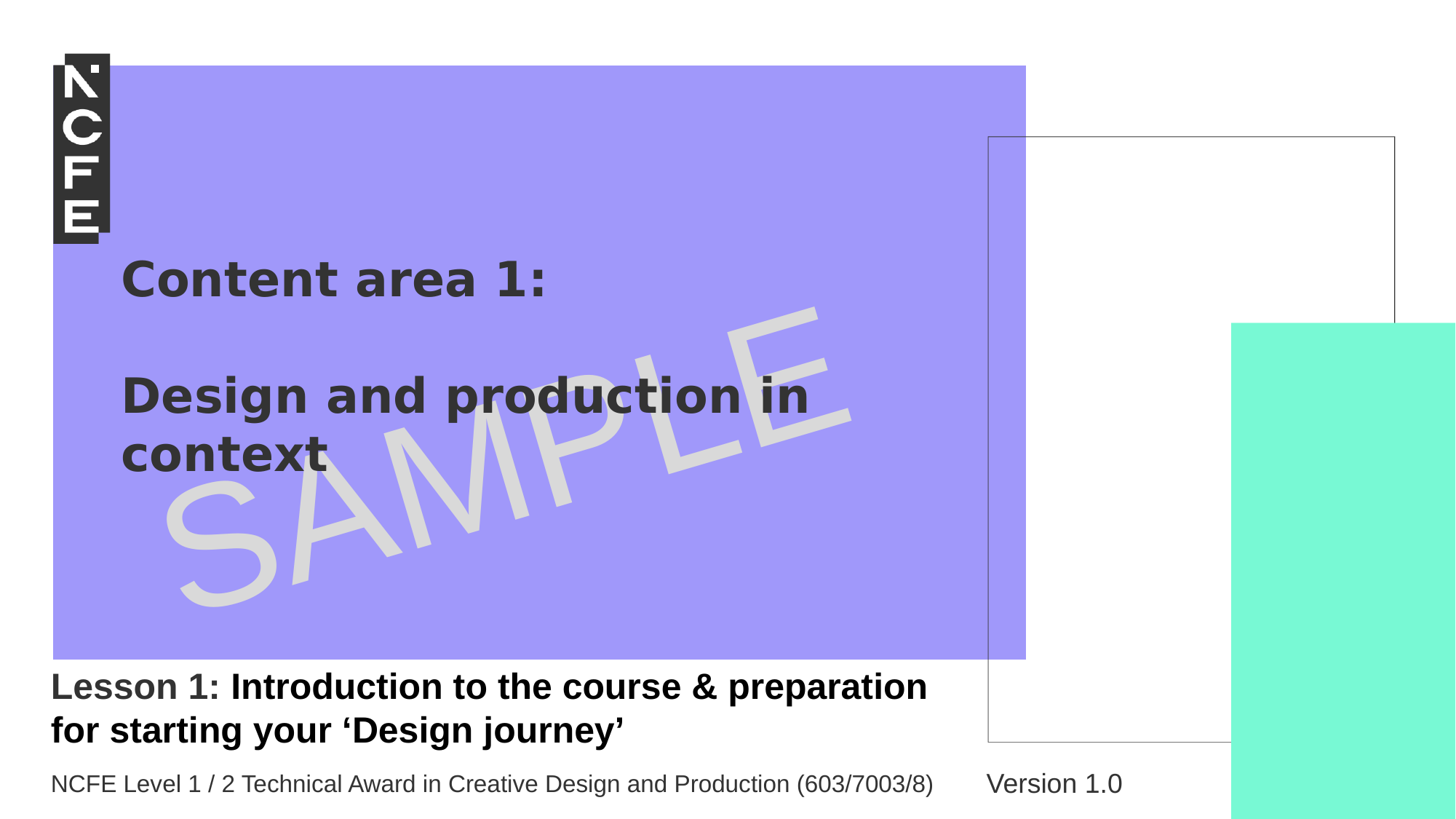

Content area 1:

Design and production in context
Lesson 1: Introduction to the course & preparation for starting your ‘Design journey’

NCFE Level 1 / 2 Technical Award in Creative Design and Production (603/7003/8)

Version 1.0